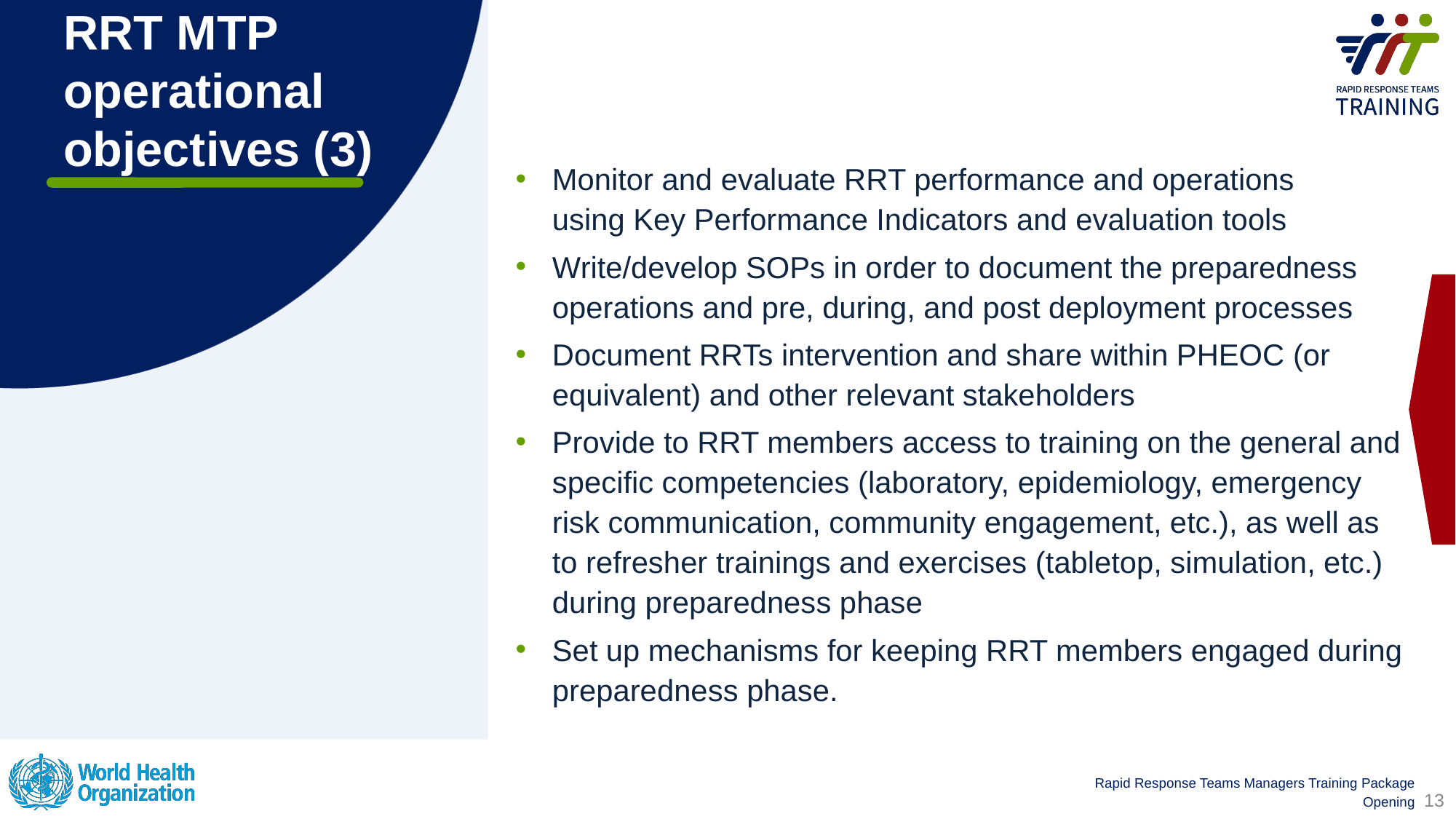

RRT MTP operational objectives (3)

Monitor and evaluate RRT performance and operations using Key Performance Indicators and evaluation tools
Write/develop SOPs in order to document the preparedness operations and pre, during, and post deployment processes
Document RRTs intervention and share within PHEOC (or equivalent) and other relevant stakeholders
Provide to RRT members access to training on the general and specific competencies (laboratory, epidemiology, emergency risk communication, community engagement, etc.), as well as to refresher trainings and exercises (tabletop, simulation, etc.) during preparedness phase
Set up mechanisms for keeping RRT members engaged during preparedness phase.

13